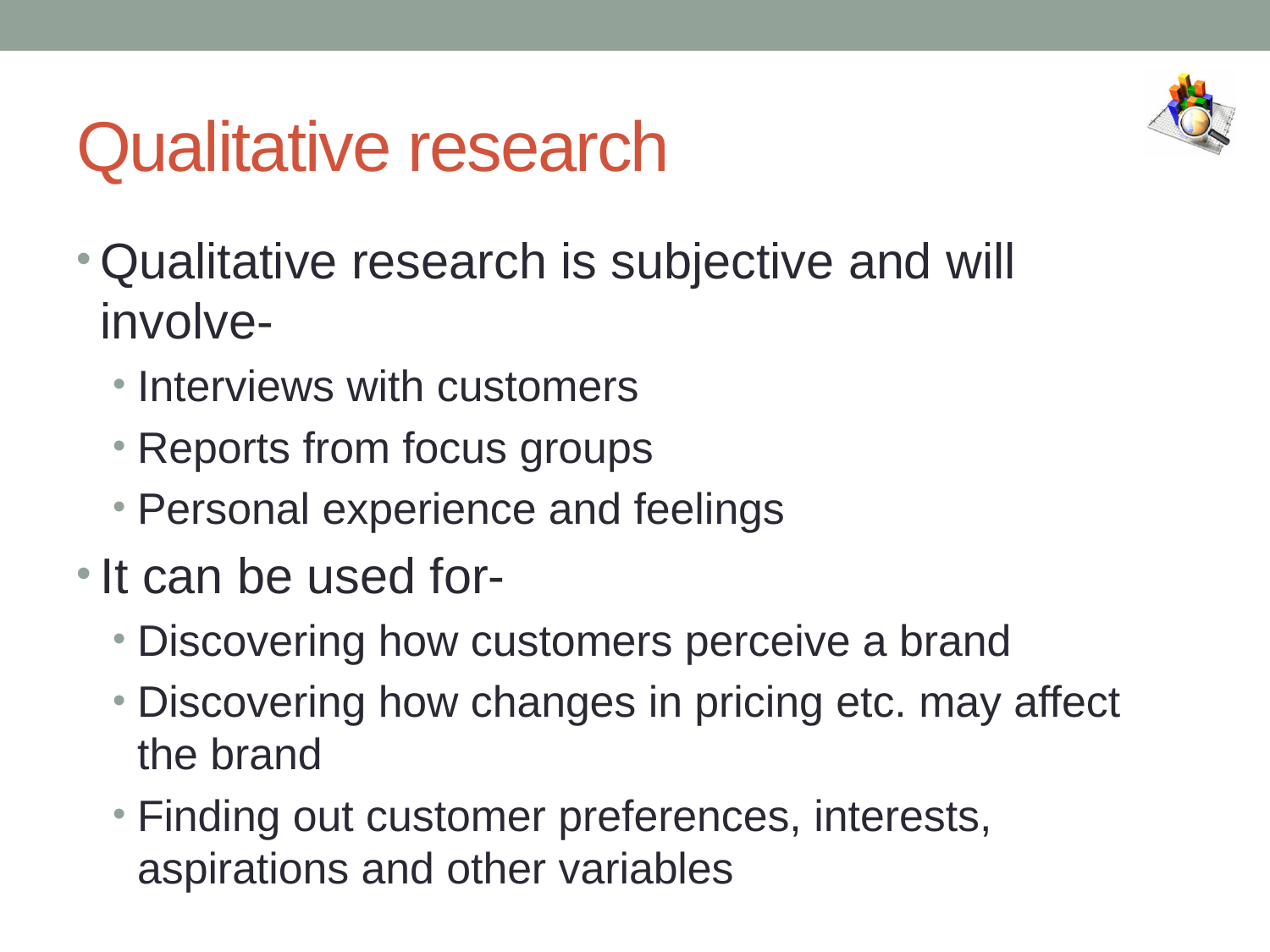

# Qualitative research
Qualitative research is subjective and will involve-
Interviews with customers
Reports from focus groups
Personal experience and feelings
It can be used for-
Discovering how customers perceive a brand
Discovering how changes in pricing etc. may affect the brand
Finding out customer preferences, interests, aspirations and other variables